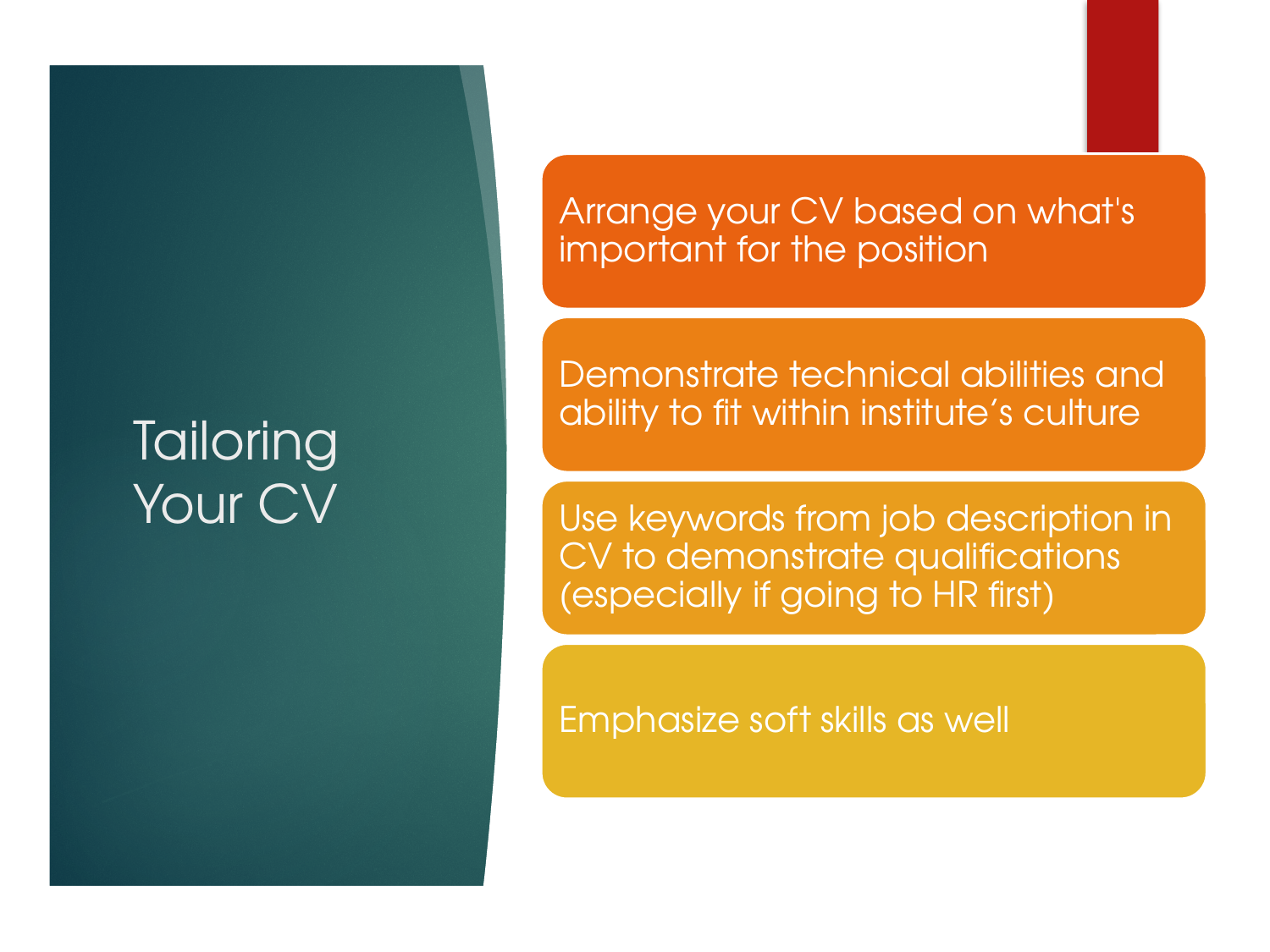

# Tailoring Your CV

Arrange your CV based on what's important for the position

Demonstrate technical abilities and ability to fit within institute’s culture

Use keywords from job description in CV to demonstrate qualifications (especially if going to HR first)

Emphasize soft skills as well